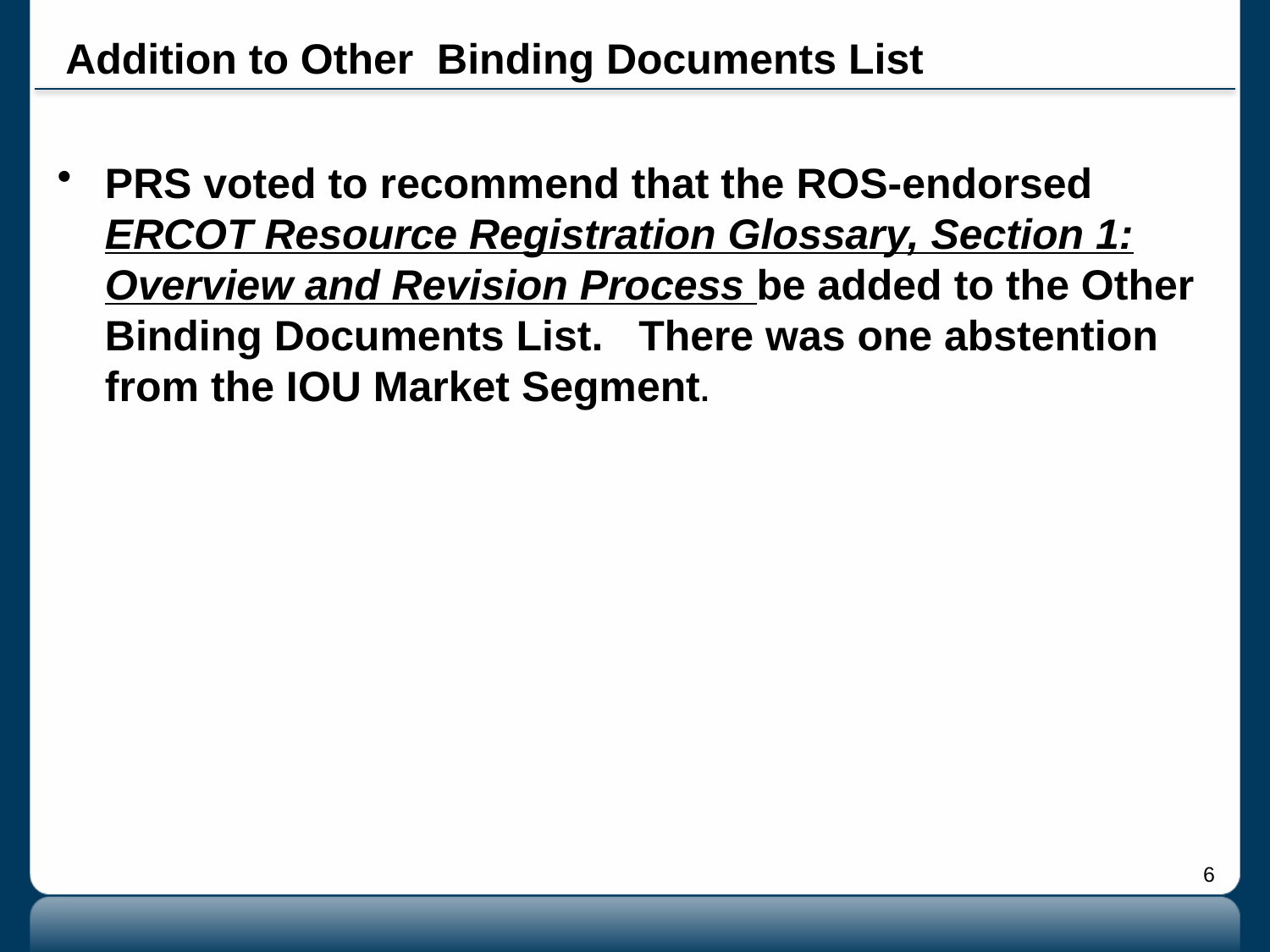

# Addition to Other  Binding Documents List

PRS voted to recommend that the ROS-endorsed ERCOT Resource Registration Glossary, Section 1: Overview and Revision Process be added to the Other Binding Documents List.   There was one abstention from the IOU Market Segment.